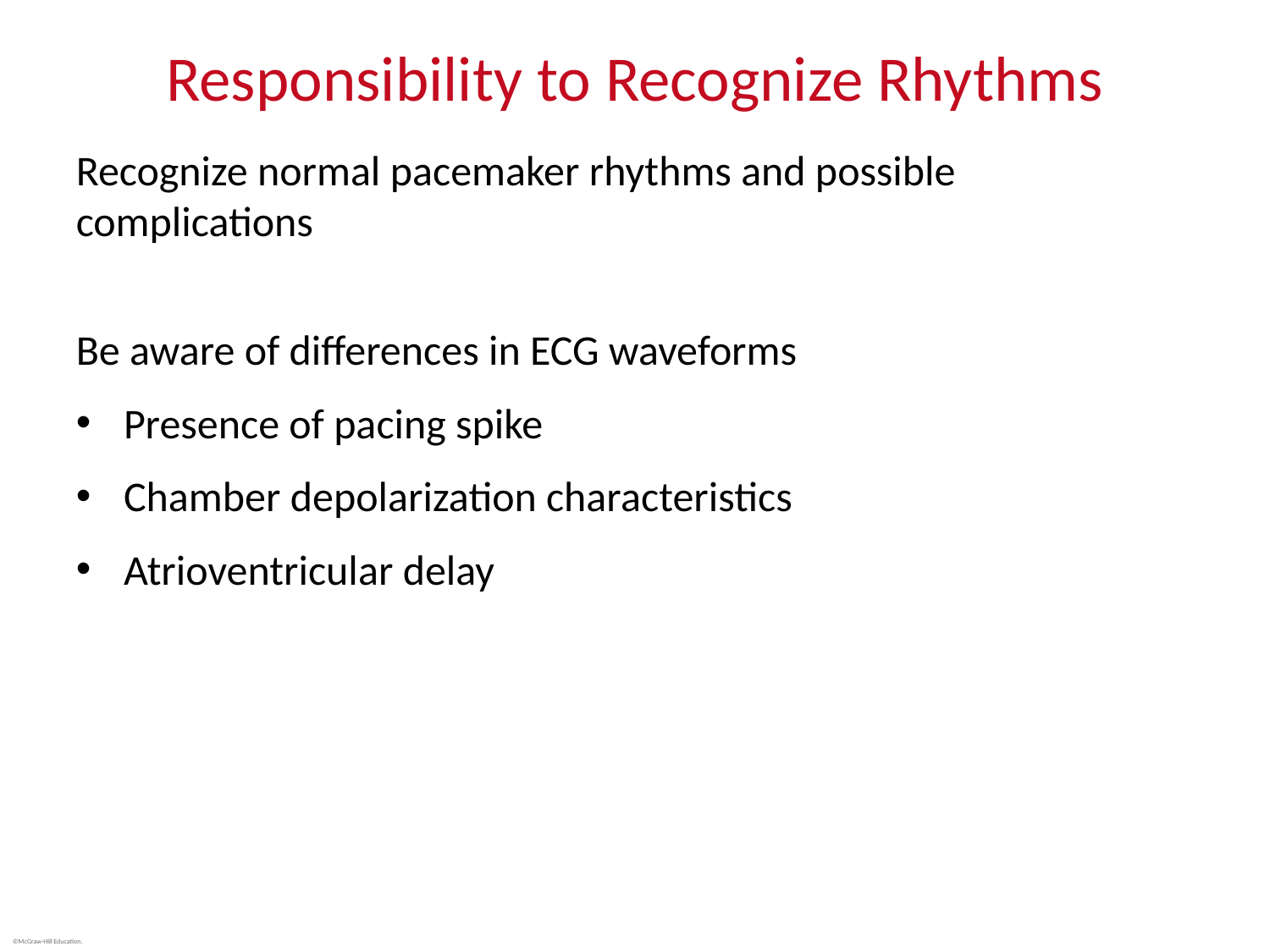

# Responsibility to Recognize Rhythms
Recognize normal pacemaker rhythms and possible complications
Be aware of differences in ECG waveforms
Presence of pacing spike
Chamber depolarization characteristics
Atrioventricular delay